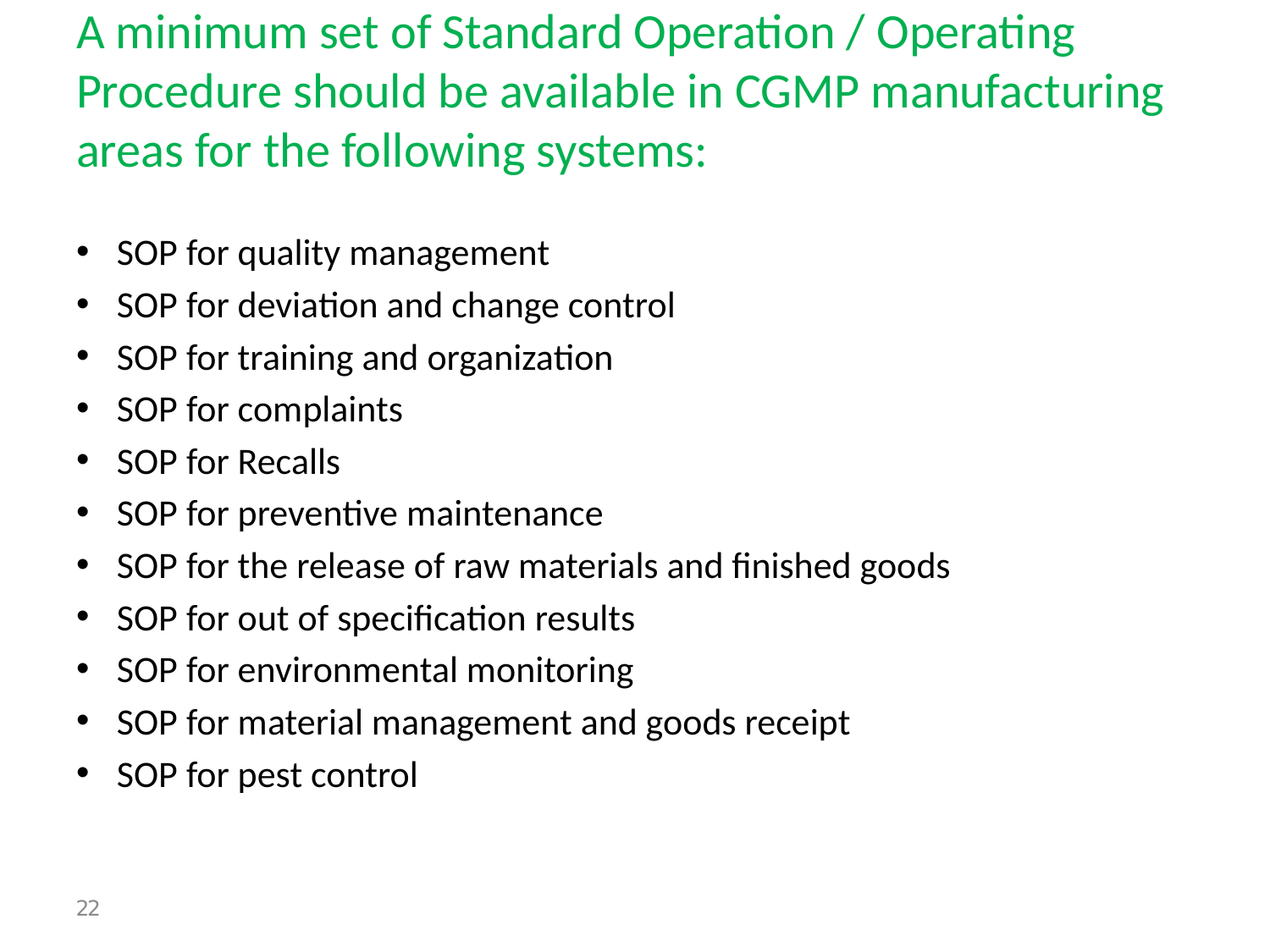

# A minimum set of Standard Operation / Operating Procedure should be available in CGMP manufacturing areas for the following systems:
SOP for quality management
SOP for deviation and change control
SOP for training and organization
SOP for complaints
SOP for Recalls
SOP for preventive maintenance
SOP for the release of raw materials and finished goods
SOP for out of specification results
SOP for environmental monitoring
SOP for material management and goods receipt
SOP for pest control
22